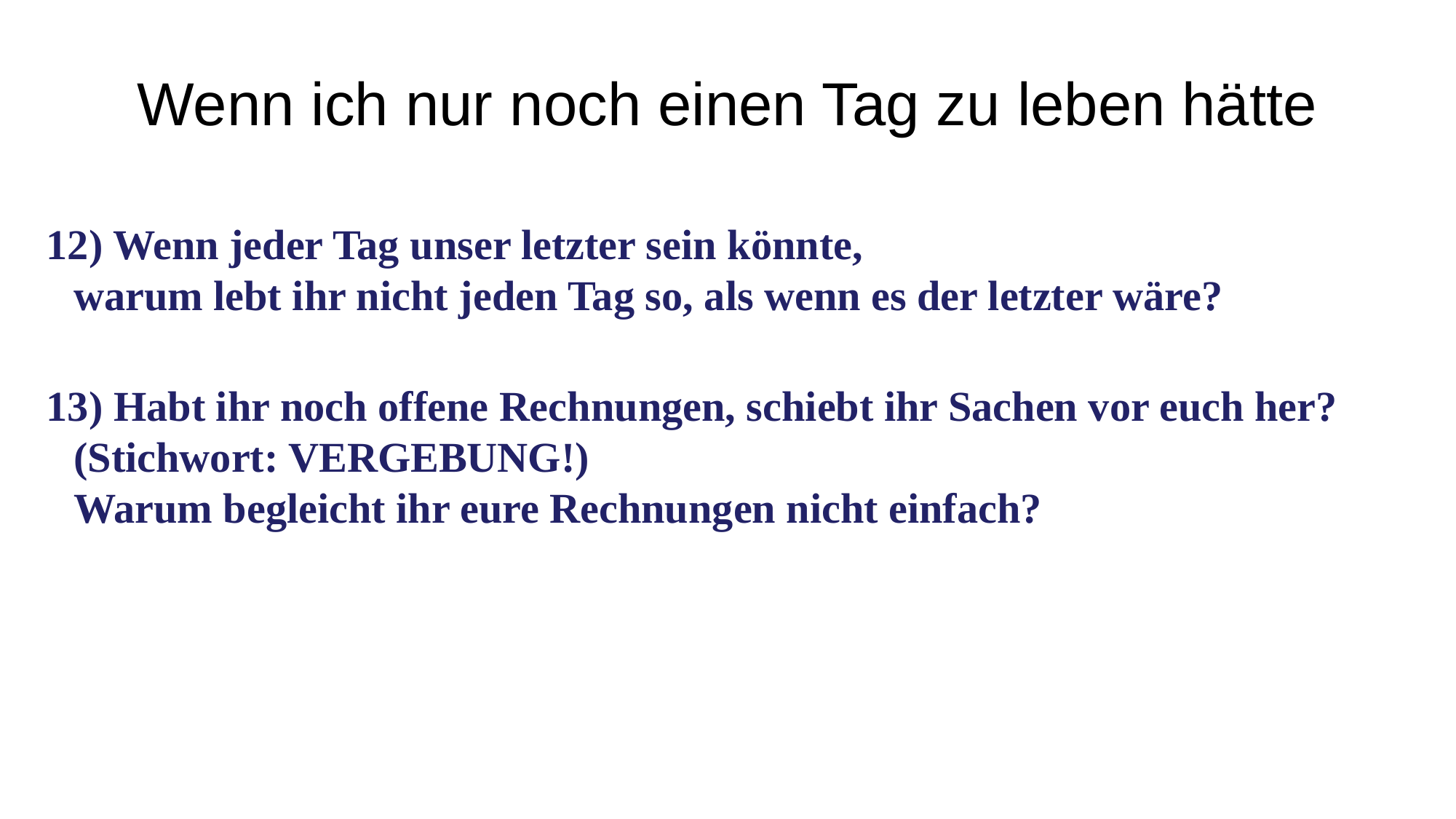

# Wenn ich nur noch einen Tag zu leben hätte
12) Wenn jeder Tag unser letzter sein könnte,
warum lebt ihr nicht jeden Tag so, als wenn es der letzter wäre?

13) Habt ihr noch offene Rechnungen, schiebt ihr Sachen vor euch her? (Stichwort: VERGEBUNG!)
Warum begleicht ihr eure Rechnungen nicht einfach?